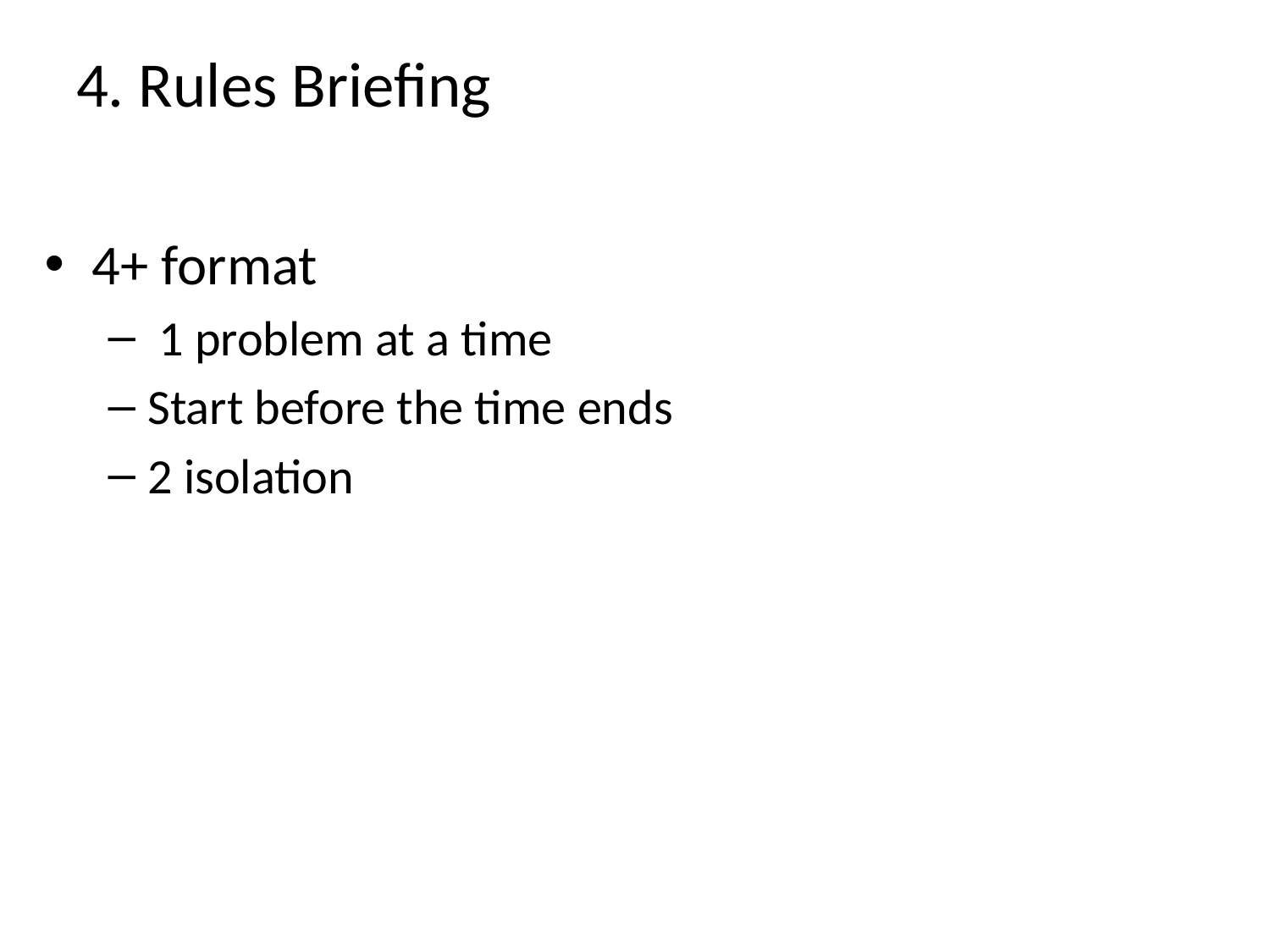

# 4. Rules Briefing
4+ format
 1 problem at a time
Start before the time ends
2 isolation